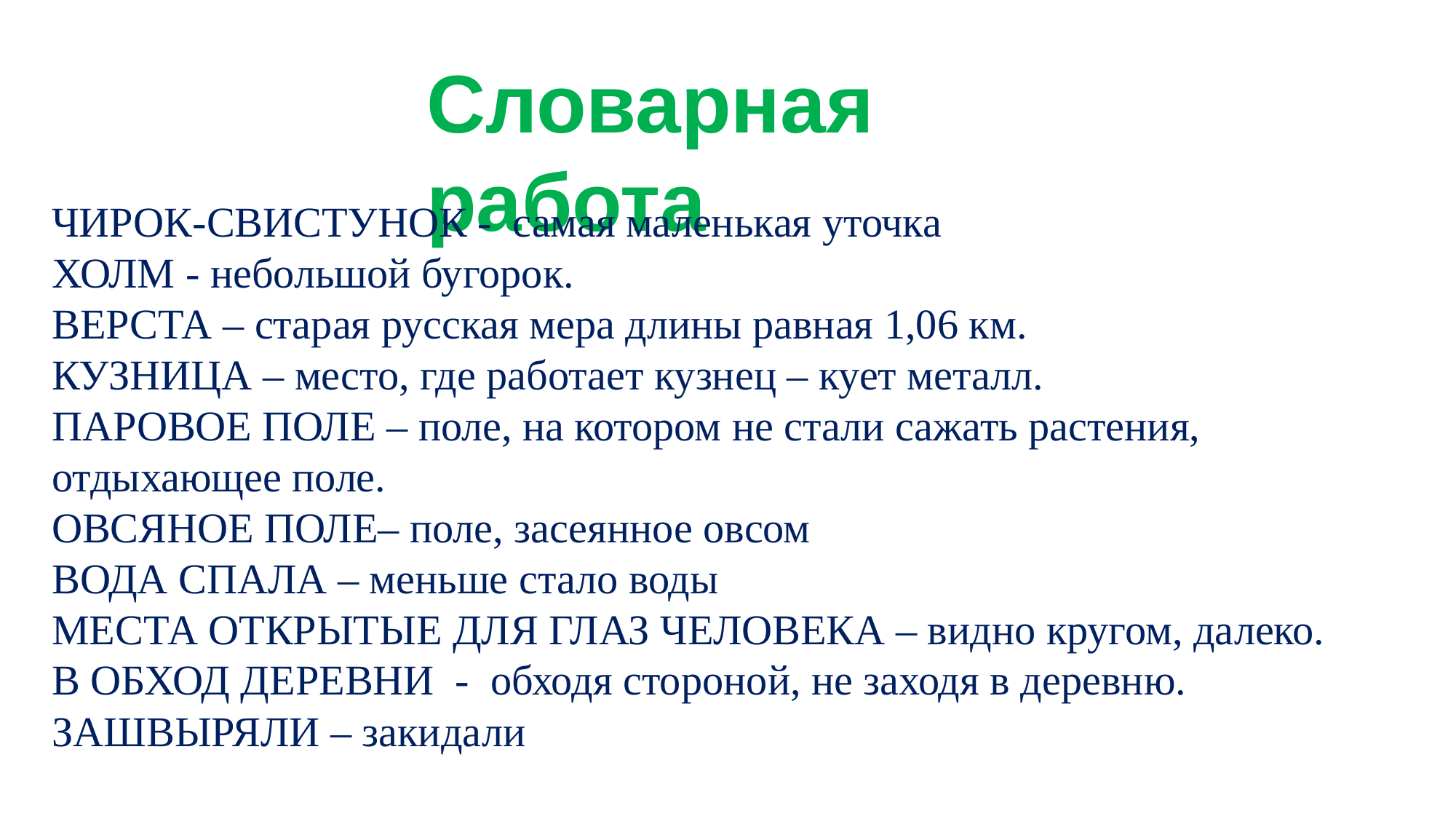

Словарная работа
ЧИРОК-СВИСТУНОК -  самая маленькая уточка
ХОЛМ - небольшой бугорок.
ВЕРСТА – старая русская мера длины равная 1,06 км.
КУЗНИЦА – место, где работает кузнец – кует металл.
ПАРОВОЕ ПОЛЕ – поле, на котором не стали сажать растения, отдыхающее поле.
ОВСЯНОЕ ПОЛЕ– поле, засеянное овсом
ВОДА СПАЛА – меньше стало воды
МЕСТА ОТКРЫТЫЕ ДЛЯ ГЛАЗ ЧЕЛОВЕКА – видно кругом, далеко.
В ОБХОД ДЕРЕВНИ  -  обходя стороной, не заходя в деревню.
ЗАШВЫРЯЛИ – закидали